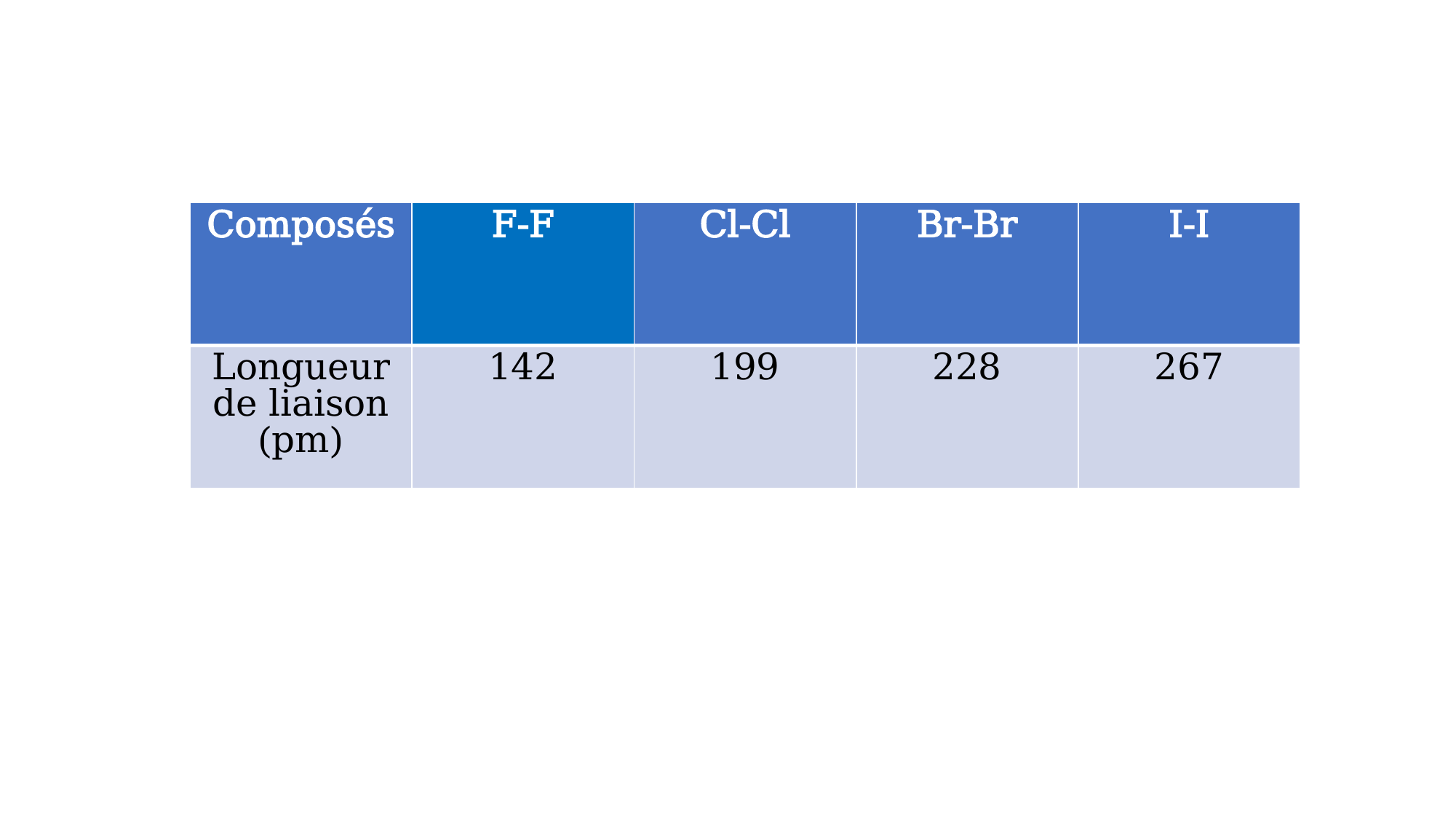

| Composés | F-F | Cl-Cl | Br-Br | I-I |
| --- | --- | --- | --- | --- |
| Longueur de liaison (pm) | 142 | 199 | 228 | 267 |